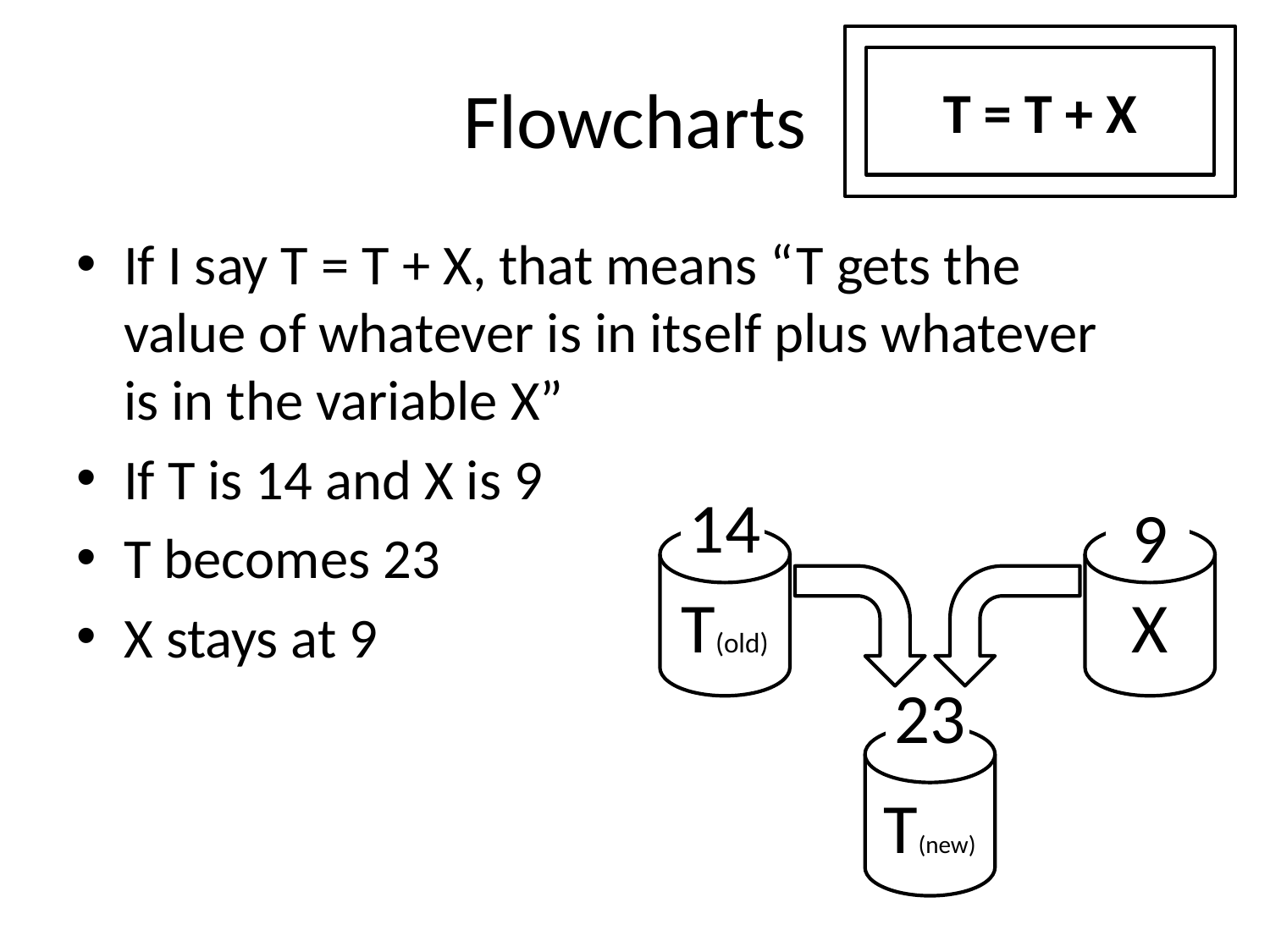

T = T + X
# Flowcharts
If I say T = T + X, that means “T gets the value of whatever is in itself plus whatever is in the variable X”
If T is 14 and X is 9
T becomes 23
X stays at 9

14
9

T(old)
X

23

T(new)